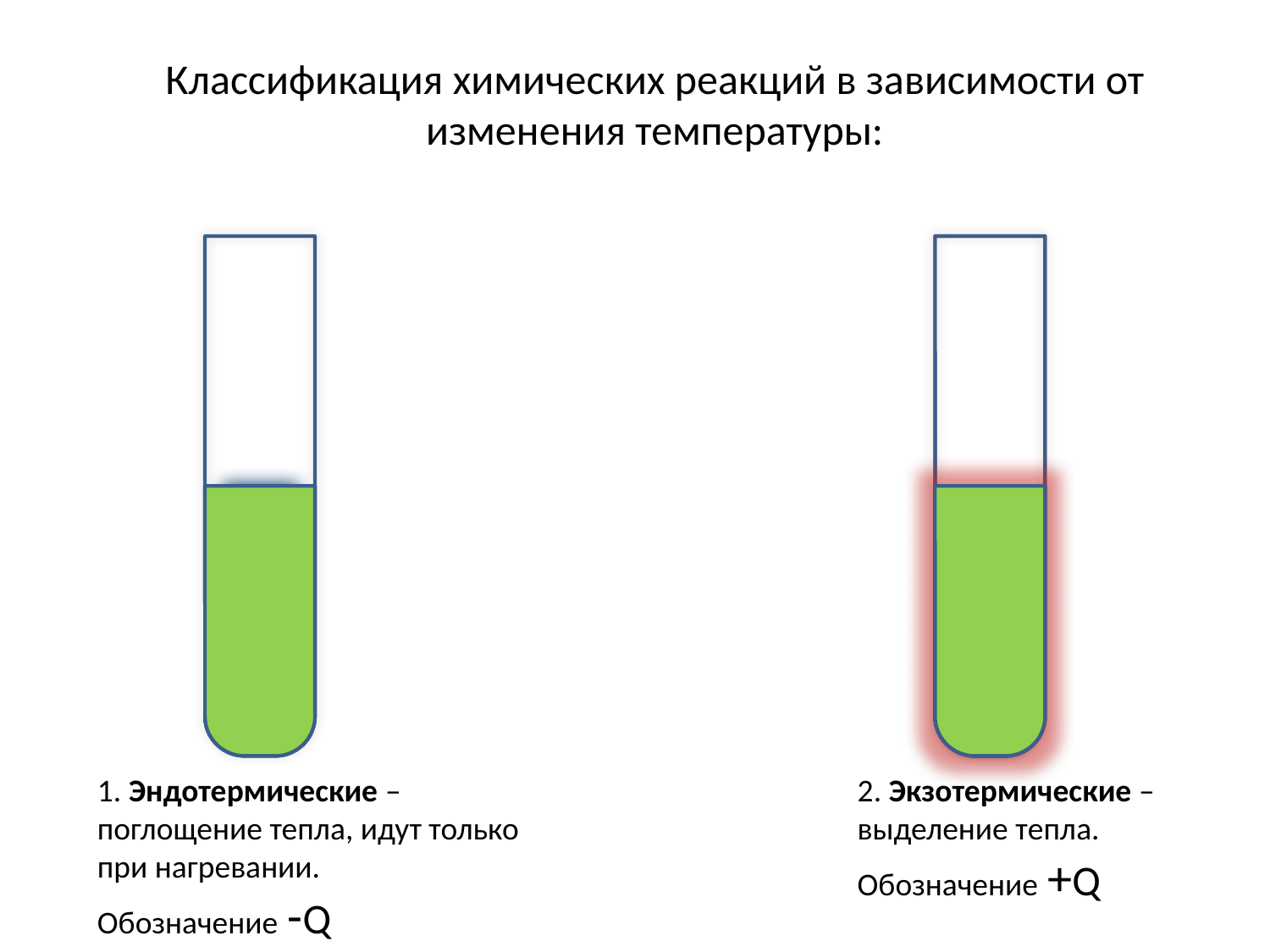

Классификация химических реакций в зависимости от изменения температуры:

1. Эндотермические – поглощение тепла, идут только при нагревании.
Обозначение -Q
2. Экзотермические – выделение тепла.
Обозначение +Q